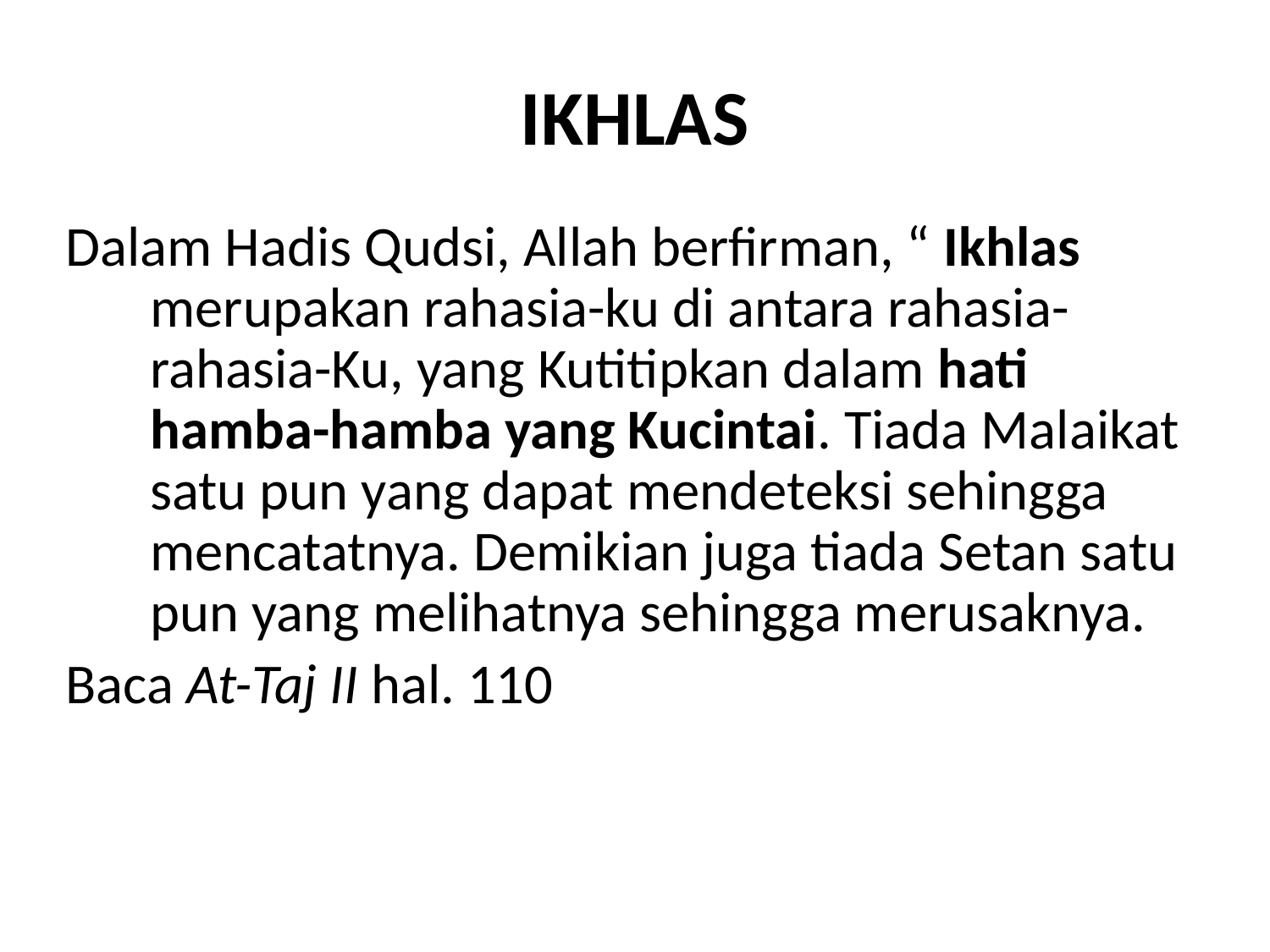

# IKHLAS
Dalam Hadis Qudsi, Allah berfirman, “ Ikhlas merupakan rahasia-ku di antara rahasia-rahasia-Ku, yang Kutitipkan dalam hati hamba-hamba yang Kucintai. Tiada Malaikat satu pun yang dapat mendeteksi sehingga mencatatnya. Demikian juga tiada Setan satu pun yang melihatnya sehingga merusaknya.
Baca At-Taj II hal. 110